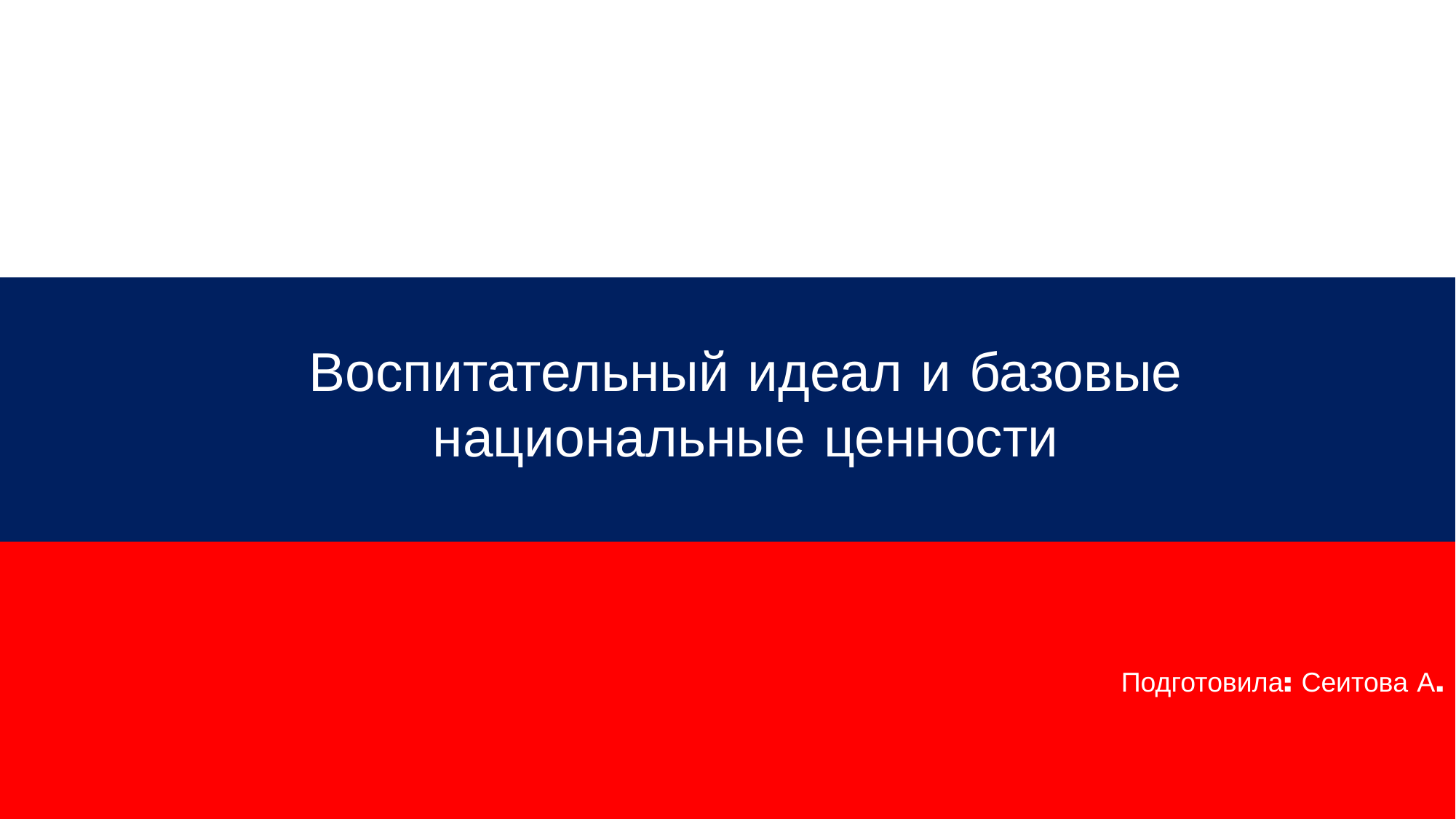

Воспитательный идеал и базовые национальные ценности
Подготовила: Сеитова А.